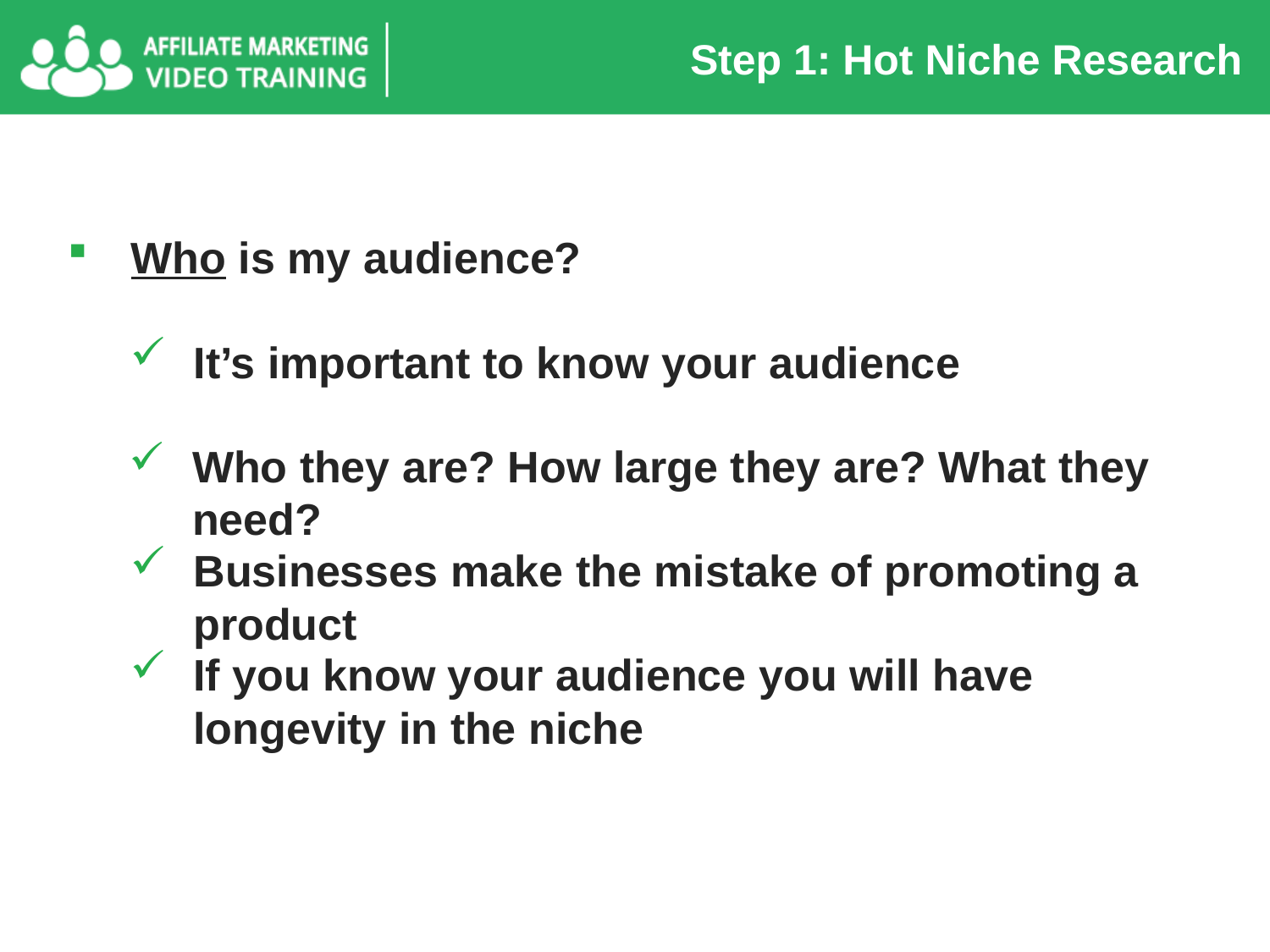

Step 1: Hot Niche Research
Who is my audience?
It’s important to know your audience
Who they are? How large they are? What they need?
Businesses make the mistake of promoting a product
If you know your audience you will have longevity in the niche